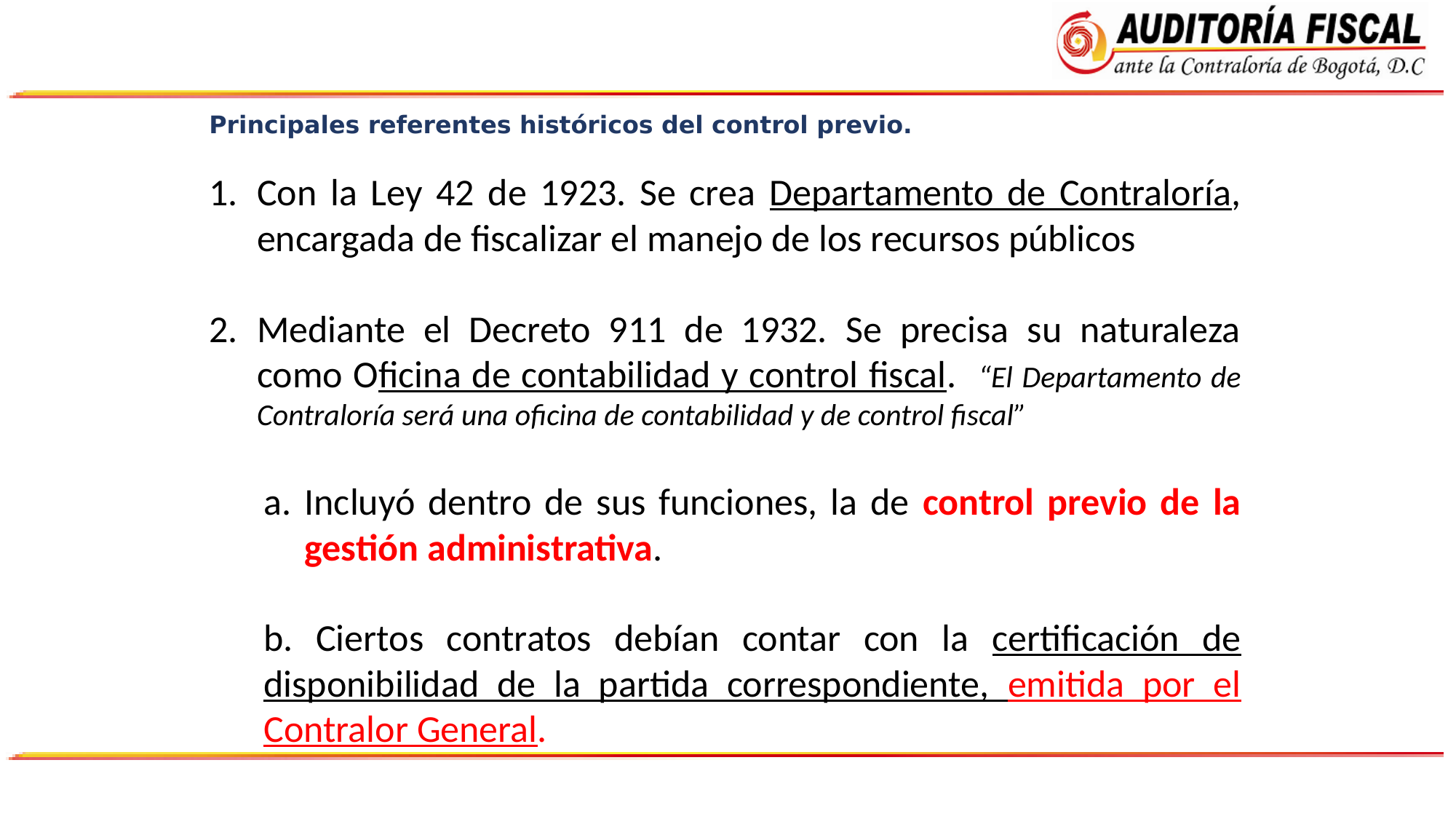

Principales referentes históricos del control previo.

Con la Ley 42 de 1923. Se crea Departamento de Contraloría, encargada de fiscalizar el manejo de los recursos públicos

Mediante el Decreto 911 de 1932. Se precisa su naturaleza como Oficina de contabilidad y control fiscal.  “El Departamento de Contraloría será una oficina de contabilidad y de control fiscal”

Incluyó dentro de sus funciones, la de control previo de la gestión administrativa.

b. Ciertos contratos debían contar con la certificación de disponibilidad de la partida correspondiente, emitida por el Contralor General.
Total Procesos
5.045